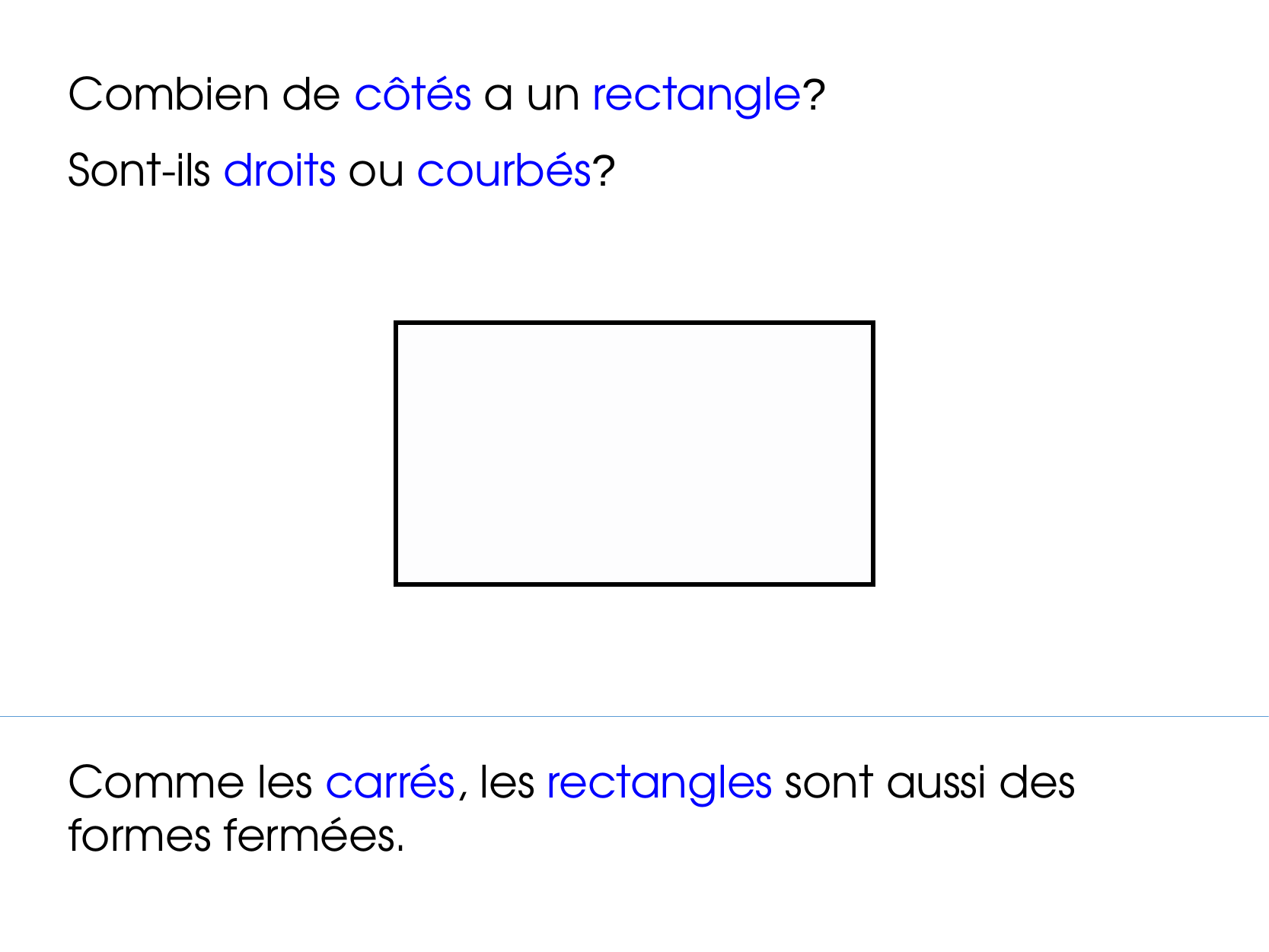

Combien de côtés a un rectangle?
Sont-ils droits ou courbés?

Comme les carrés, les rectangles sont aussi des formes fermées.